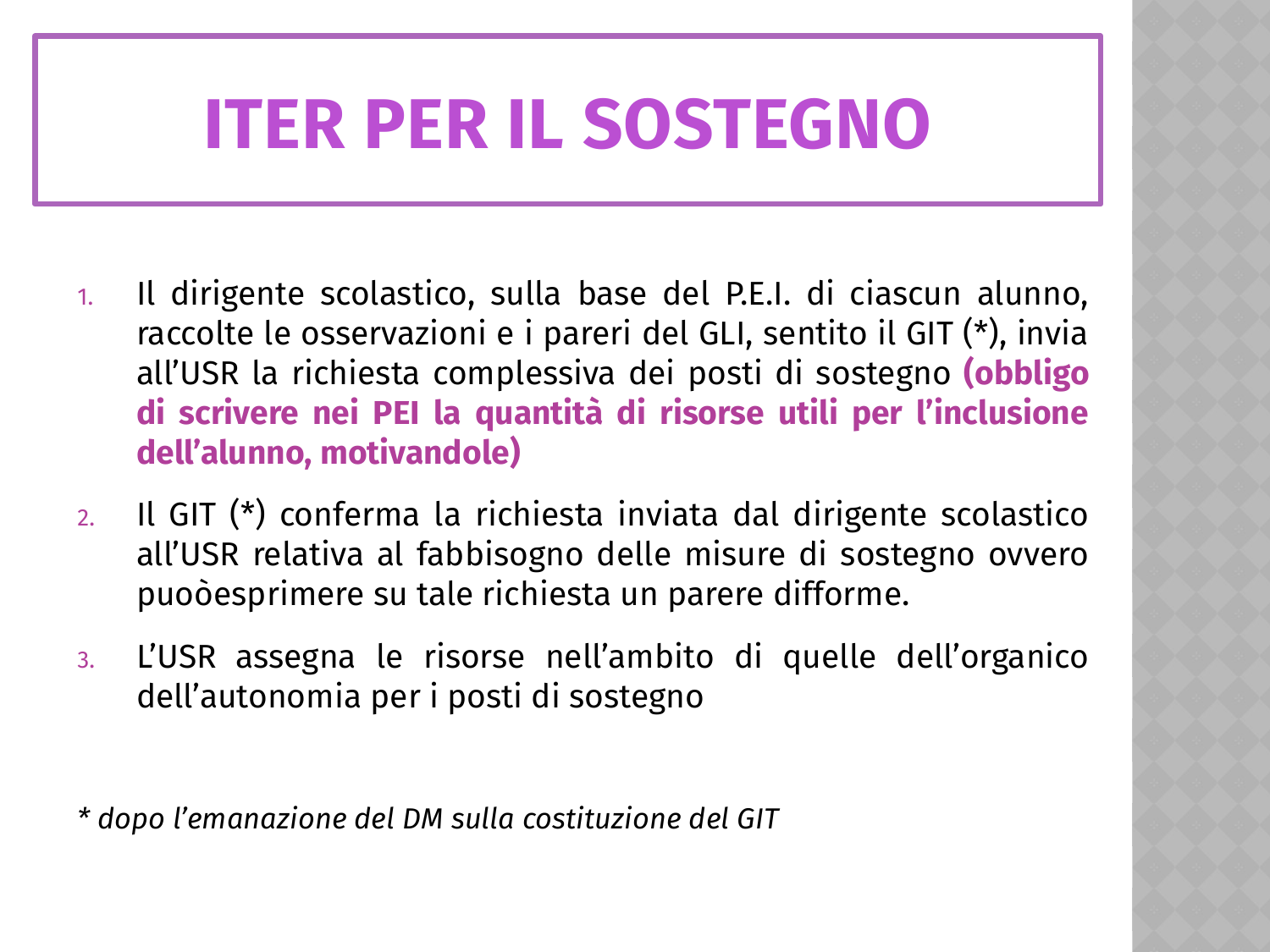

ITER PER IL SOSTEGNO
Il dirigente scolastico, sulla base del P.E.I. di ciascun alunno, raccolte le osservazioni e i pareri del GLI, sentito il GIT (*), invia all’USR la richiesta complessiva dei posti di sostegno (obbligo di scrivere nei PEI la quantità di risorse utili per l’inclusione dell’alunno, motivandole)
Il GIT (*) conferma la richiesta inviata dal dirigente scolastico all’USR relativa al fabbisogno delle misure di sostegno ovvero puoòesprimere su tale richiesta un parere difforme.
L’USR assegna le risorse nell’ambito di quelle dell’organico dell’autonomia per i posti di sostegno

* dopo l’emanazione del DM sulla costituzione del GIT